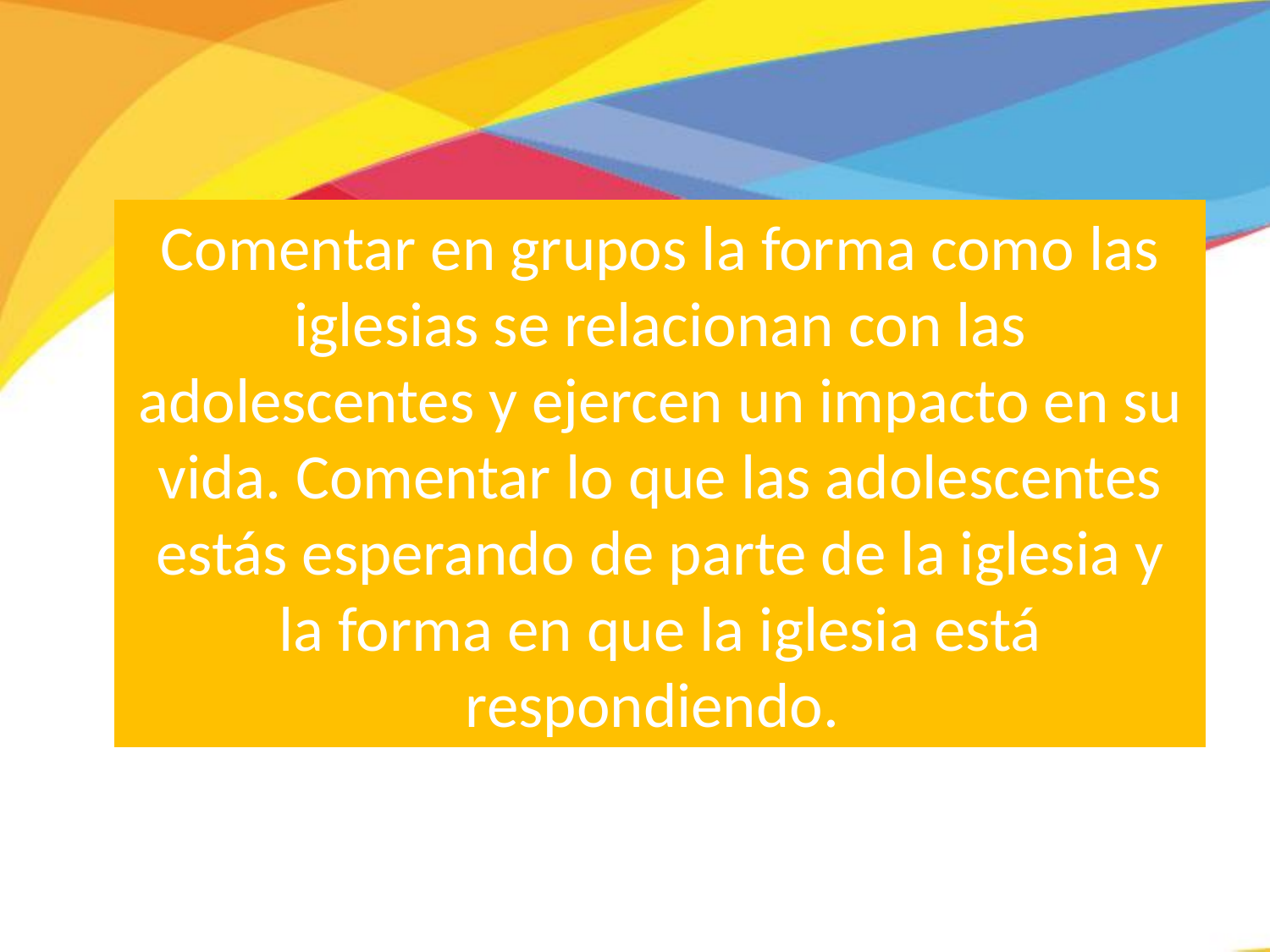

Comentar en grupos la forma como las iglesias se relacionan con las adolescentes y ejercen un impacto en su vida. Comentar lo que las adolescentes estás esperando de parte de la iglesia y la forma en que la iglesia está respondiendo.